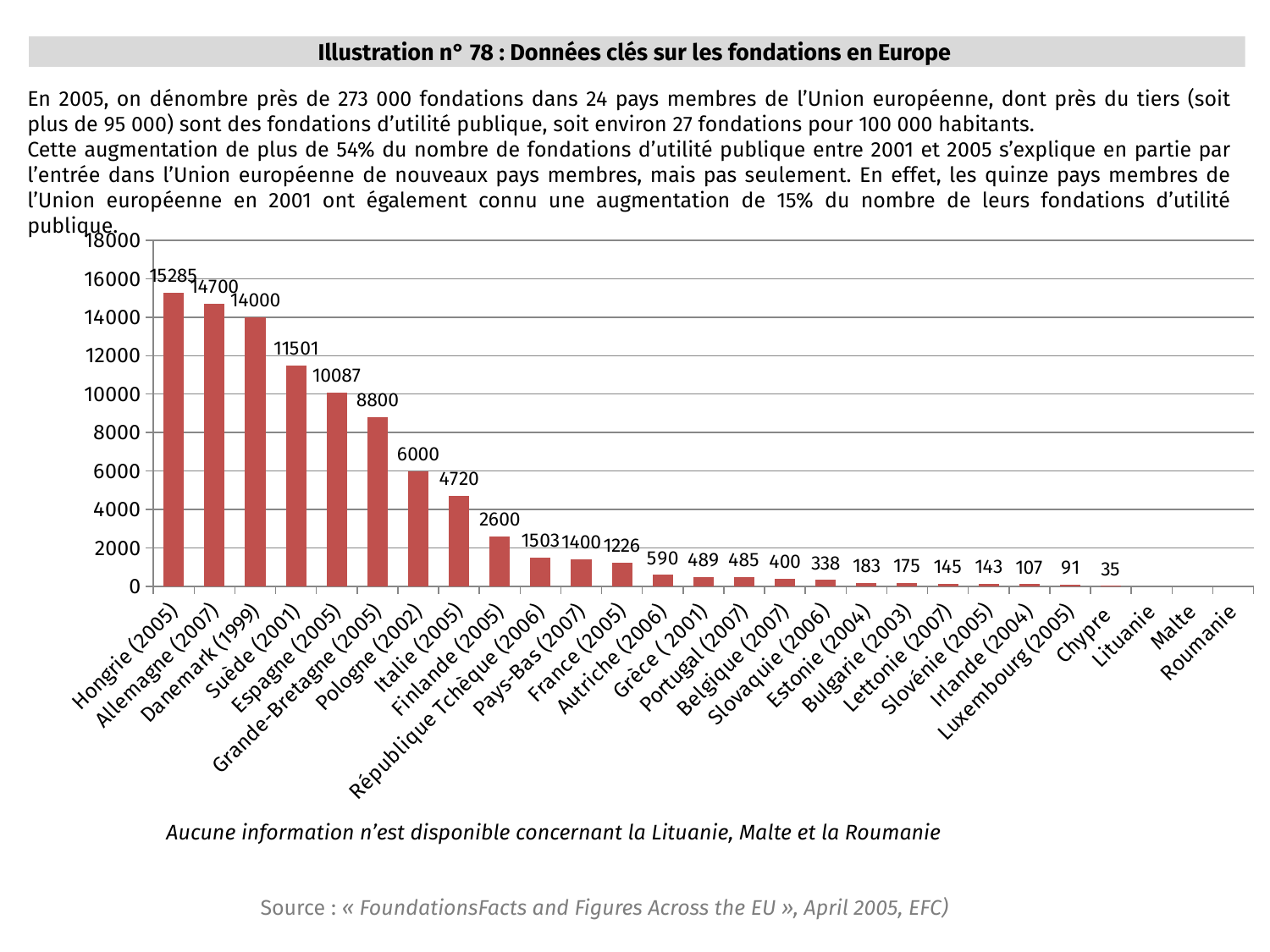

Illustration n° 78 : Données clés sur les fondations en Europe

En 2005, on dénombre près de 273 000 fondations dans 24 pays membres de l’Union européenne, dont près du tiers (soit plus de 95 000) sont des fondations d’utilité publique, soit environ 27 fondations pour 100 000 habitants.
Cette augmentation de plus de 54% du nombre de fondations d’utilité publique entre 2001 et 2005 s’explique en partie par l’entrée dans l’Union européenne de nouveaux pays membres, mais pas seulement. En effet, les quinze pays membres de l’Union européenne en 2001 ont également connu une augmentation de 15% du nombre de leurs fondations d’utilité publique.

### Chart

| Category | Série 1 |
|---|---|
| Hongrie (2005) | 15285.0 |
| Allemagne (2007) | 14700.0 |
| Danemark (1999) | 14000.0 |
| Suède (2001) | 11501.0 |
| Espagne (2005) | 10087.0 |
| Grande-Bretagne (2005) | 8800.0 |
| Pologne (2002) | 6000.0 |
| Italie (2005) | 4720.0 |
| Finlande (2005) | 2600.0 |
| République Tchèque (2006) | 1503.0 |
| Pays-Bas (2007) | 1400.0 |
| France (2005) | 1226.0 |
| Autriche (2006) | 590.0 |
| Grèce ( 2001) | 489.0 |
| Portugal (2007) | 485.0 |
| Belgique (2007) | 400.0 |
| Slovaquie (2006) | 338.0 |
| Estonie (2004) | 183.0 |
| Bulgarie (2003) | 175.0 |
| Lettonie (2007) | 145.0 |
| Slovénie (2005) | 143.0 |
| Irlande (2004) | 107.0 |
| Luxembourg (2005) | 91.0 |
| Chypre  | 35.0 |
| Lituanie | None |
| Malte | None |
| Roumanie | None |
Aucune information n’est disponible concernant la Lituanie, Malte et la Roumanie
Source : « FoundationsFacts and Figures Across the EU », April 2005, EFC)